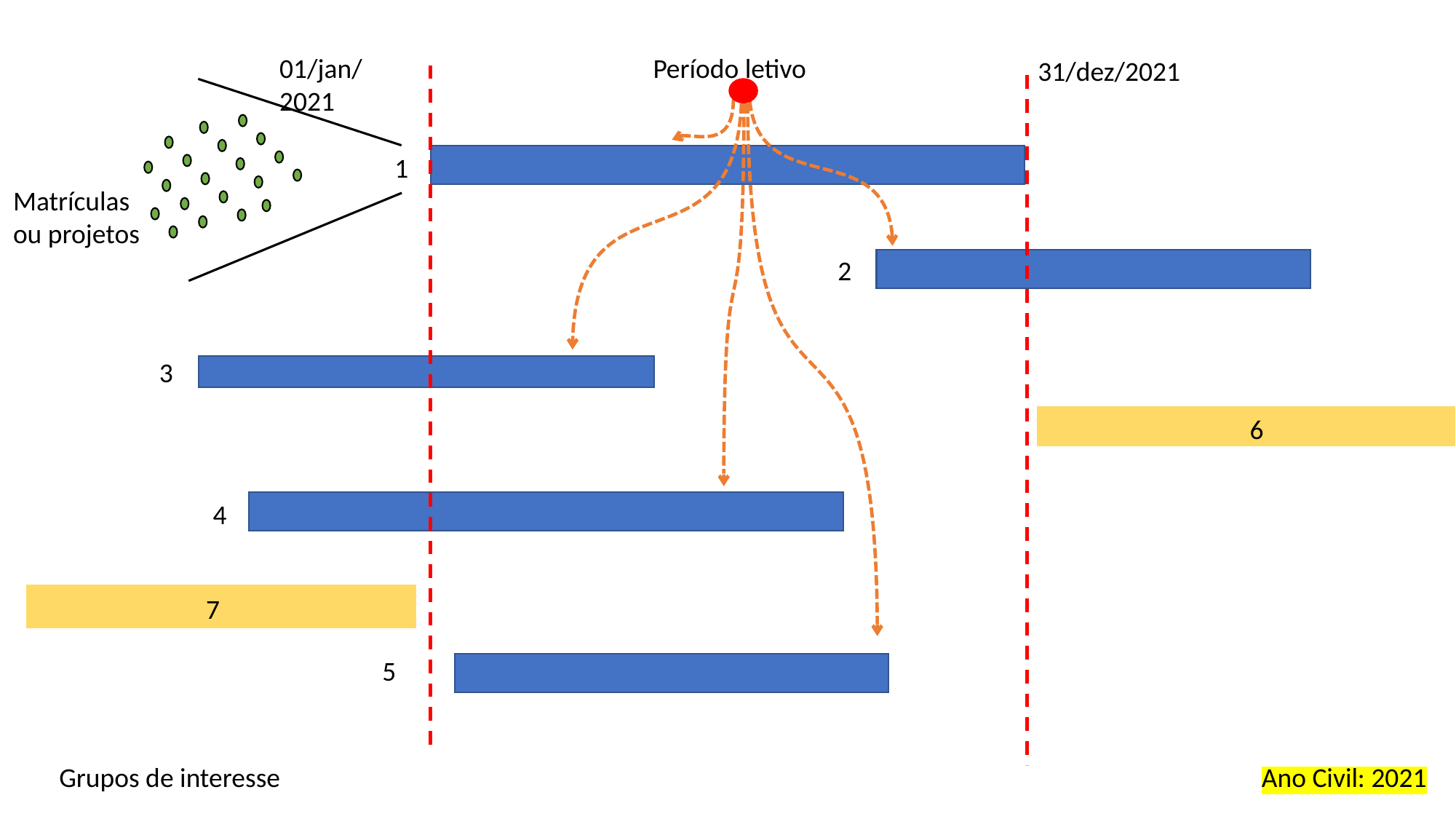

Período letivo

01/jan/2021
31/dez/2021

1

Matrículas ou projetos

2

3

6

4

7
5

Grupos de interesse
Ano Civil: 2021